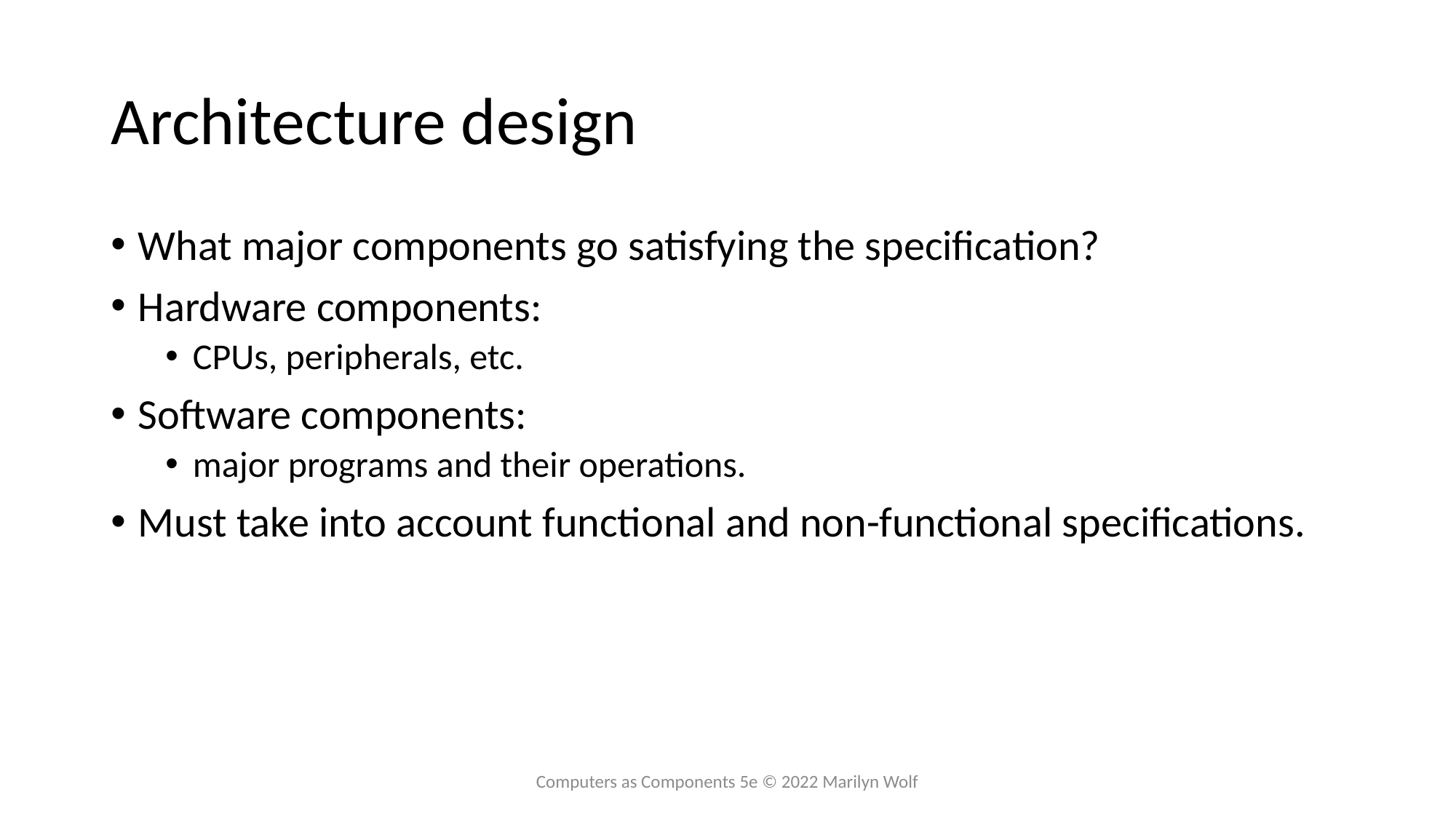

# Architecture design
What major components go satisfying the specification?
Hardware components:
CPUs, peripherals, etc.
Software components:
major programs and their operations.
Must take into account functional and non-functional specifications.
Computers as Components 5e © 2022 Marilyn Wolf